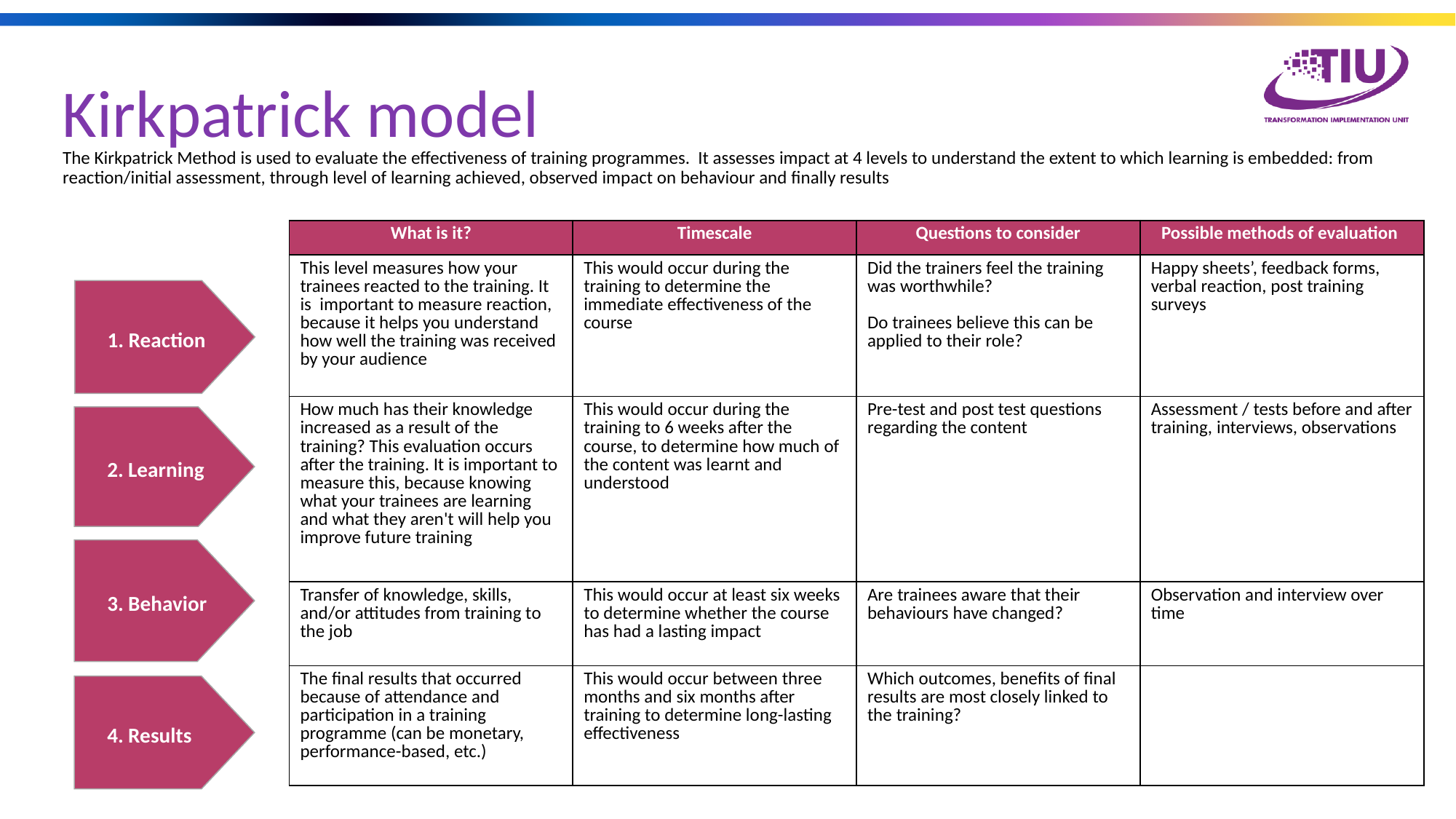

Kirkpatrick model
The Kirkpatrick Method is used to evaluate the effectiveness of training programmes.  It assesses impact at 4 levels to understand the extent to which learning is embedded: from reaction/initial assessment, through level of learning achieved, observed impact on behaviour and finally results

| What is it? | Timescale | Questions to consider | Possible methods of evaluation |
| --- | --- | --- | --- |
| This level measures how your trainees reacted to the training. It is important to measure reaction, because it helps you understand how well the training was received by your audience | This would occur during the training to determine the immediate effectiveness of the course | Did the trainers feel the training was worthwhile? Do trainees believe this can be applied to their role? | Happy sheets’, feedback forms, verbal reaction, post training surveys |
| How much has their knowledge increased as a result of the training? This evaluation occurs after the training. It is important to measure this, because knowing what your trainees are learning and what they aren't will help you improve future training | This would occur during the training to 6 weeks after the course, to determine how much of the content was learnt and understood | Pre-test and post test questions regarding the content | Assessment / tests before and after training, interviews, observations |
| Transfer of knowledge, skills, and/or attitudes from training to the job | This would occur at least six weeks to determine whether the course has had a lasting impact | Are trainees aware that their behaviours have changed? | Observation and interview over time |
| The final results that occurred because of attendance and participation in a training programme (can be monetary, performance-based, etc.) | This would occur between three months and six months after training to determine long-lasting effectiveness | Which outcomes, benefits of final results are most closely linked to the training? |  |
1. Reaction
2. Learning
3. Behavior
4. Results